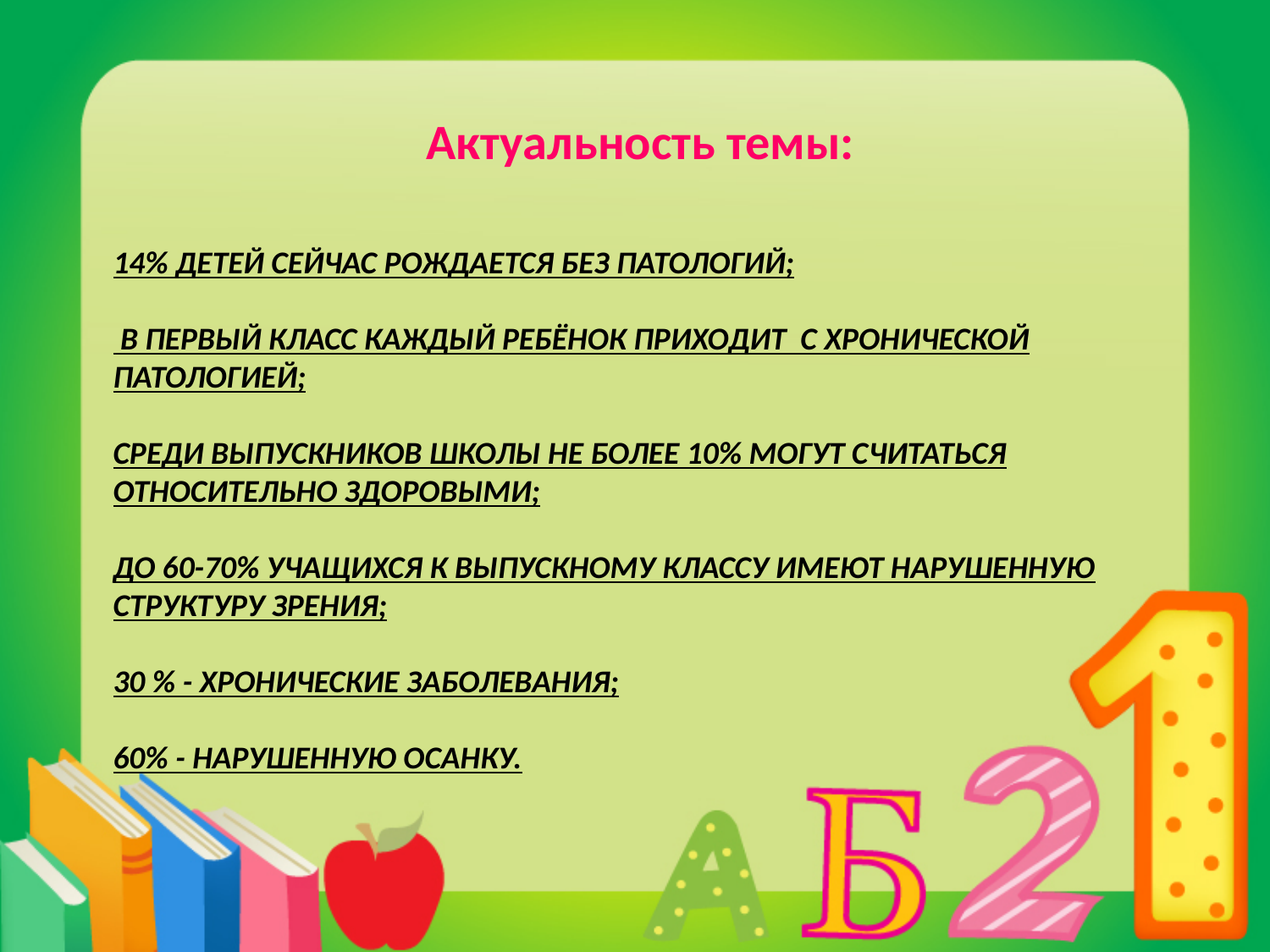

Актуальность темы:
# 14% детей сейчас рождается без патологий; в первый класс каждый ребёнок приходит  с хронической патологией; среди выпускников школы не более 10% могут считаться относительно здоровыми; До 60-70% учащихся к выпускному классу имеют нарушенную структуру зрения; 30 % - хронические заболевания; 60% - нарушенную осанку.